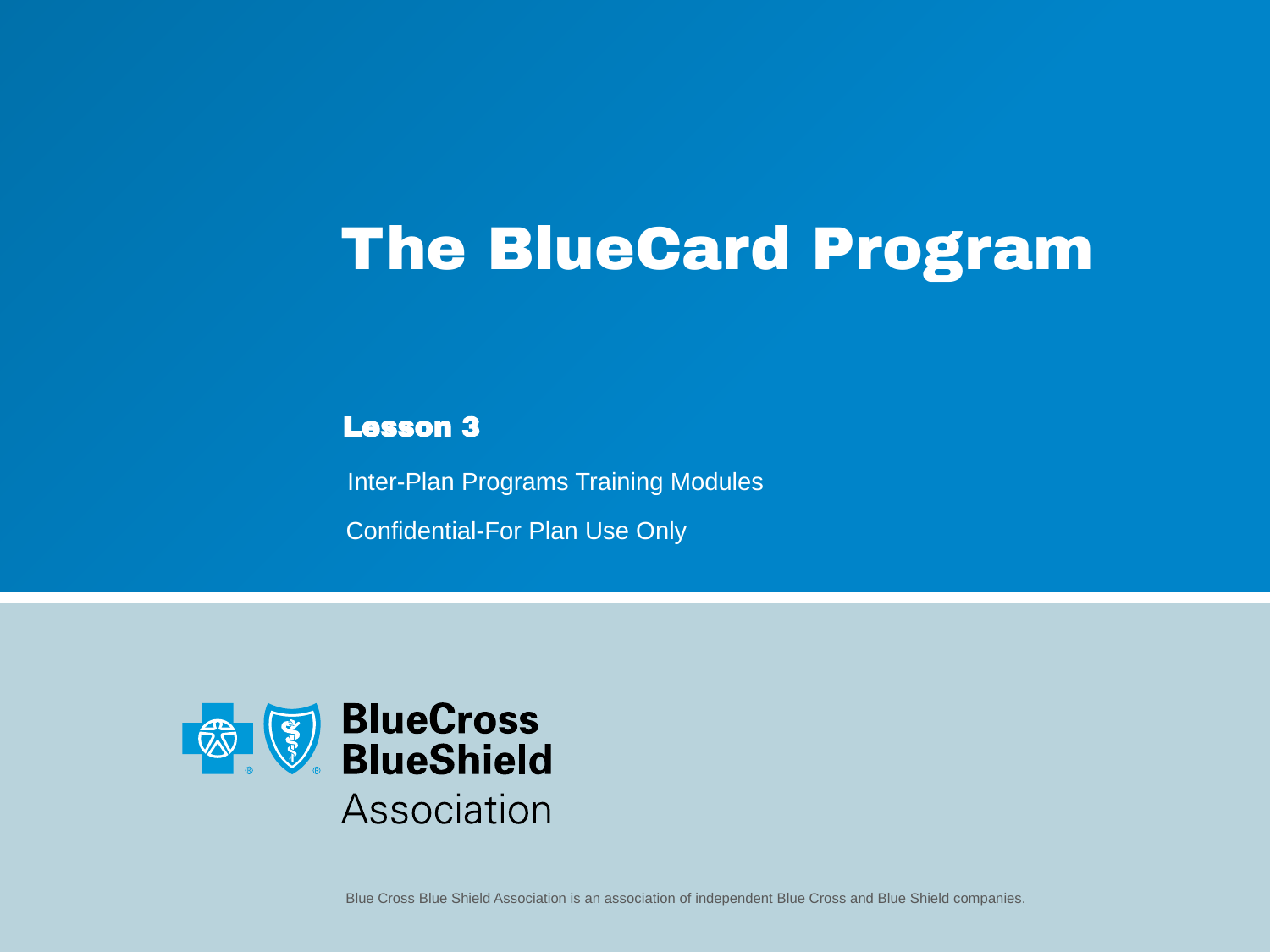

# The BlueCard Program
Lesson 3
Inter-Plan Programs Training Modules
Confidential-For Plan Use Only